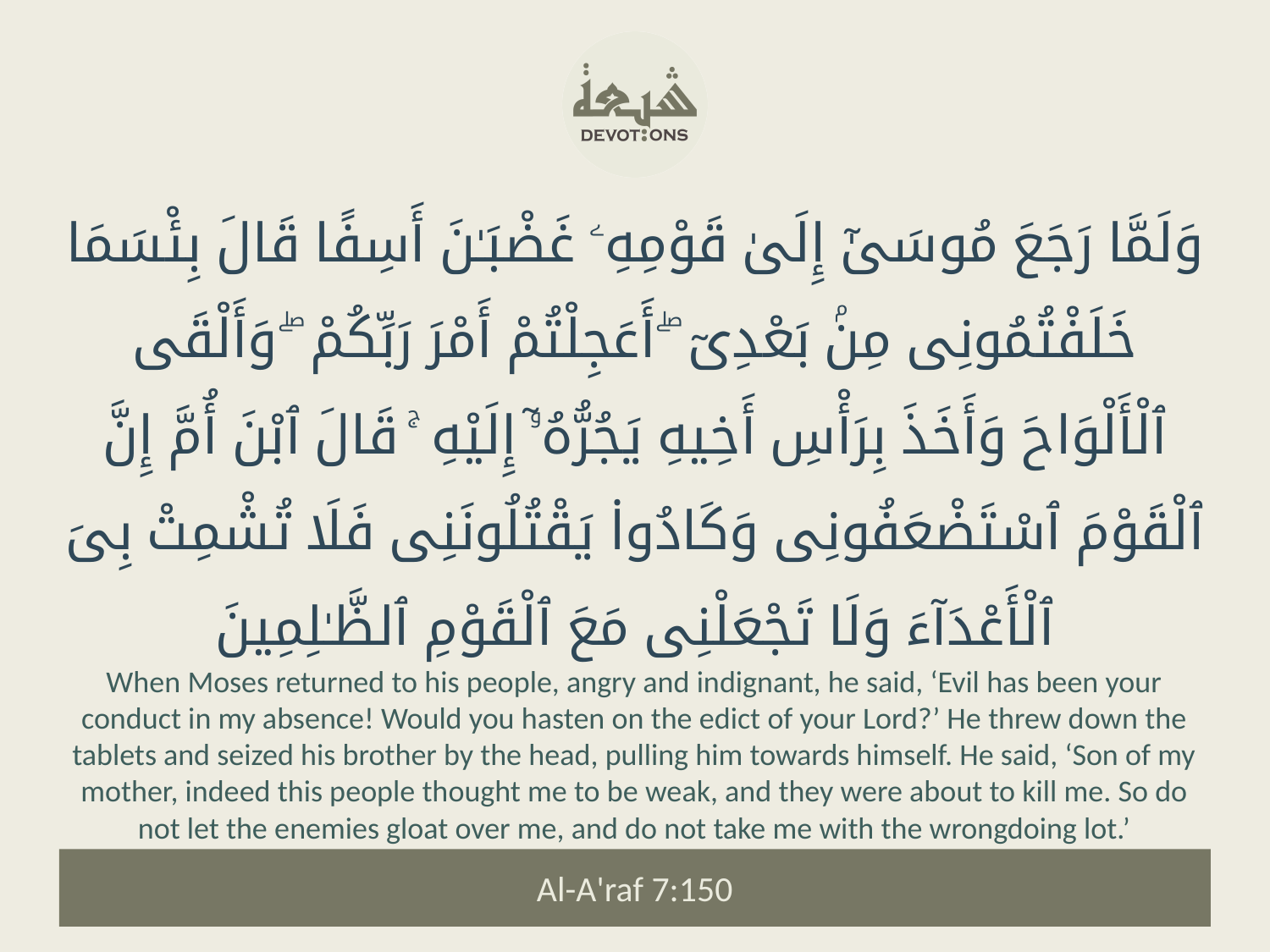

وَلَمَّا رَجَعَ مُوسَىٰٓ إِلَىٰ قَوْمِهِۦ غَضْبَـٰنَ أَسِفًا قَالَ بِئْسَمَا خَلَفْتُمُونِى مِنۢ بَعْدِىٓ ۖ أَعَجِلْتُمْ أَمْرَ رَبِّكُمْ ۖ وَأَلْقَى ٱلْأَلْوَاحَ وَأَخَذَ بِرَأْسِ أَخِيهِ يَجُرُّهُۥٓ إِلَيْهِ ۚ قَالَ ٱبْنَ أُمَّ إِنَّ ٱلْقَوْمَ ٱسْتَضْعَفُونِى وَكَادُوا۟ يَقْتُلُونَنِى فَلَا تُشْمِتْ بِىَ ٱلْأَعْدَآءَ وَلَا تَجْعَلْنِى مَعَ ٱلْقَوْمِ ٱلظَّـٰلِمِينَ
When Moses returned to his people, angry and indignant, he said, ‘Evil has been your conduct in my absence! Would you hasten on the edict of your Lord?’ He threw down the tablets and seized his brother by the head, pulling him towards himself. He said, ‘Son of my mother, indeed this people thought me to be weak, and they were about to kill me. So do not let the enemies gloat over me, and do not take me with the wrongdoing lot.’
Al-A'raf 7:150